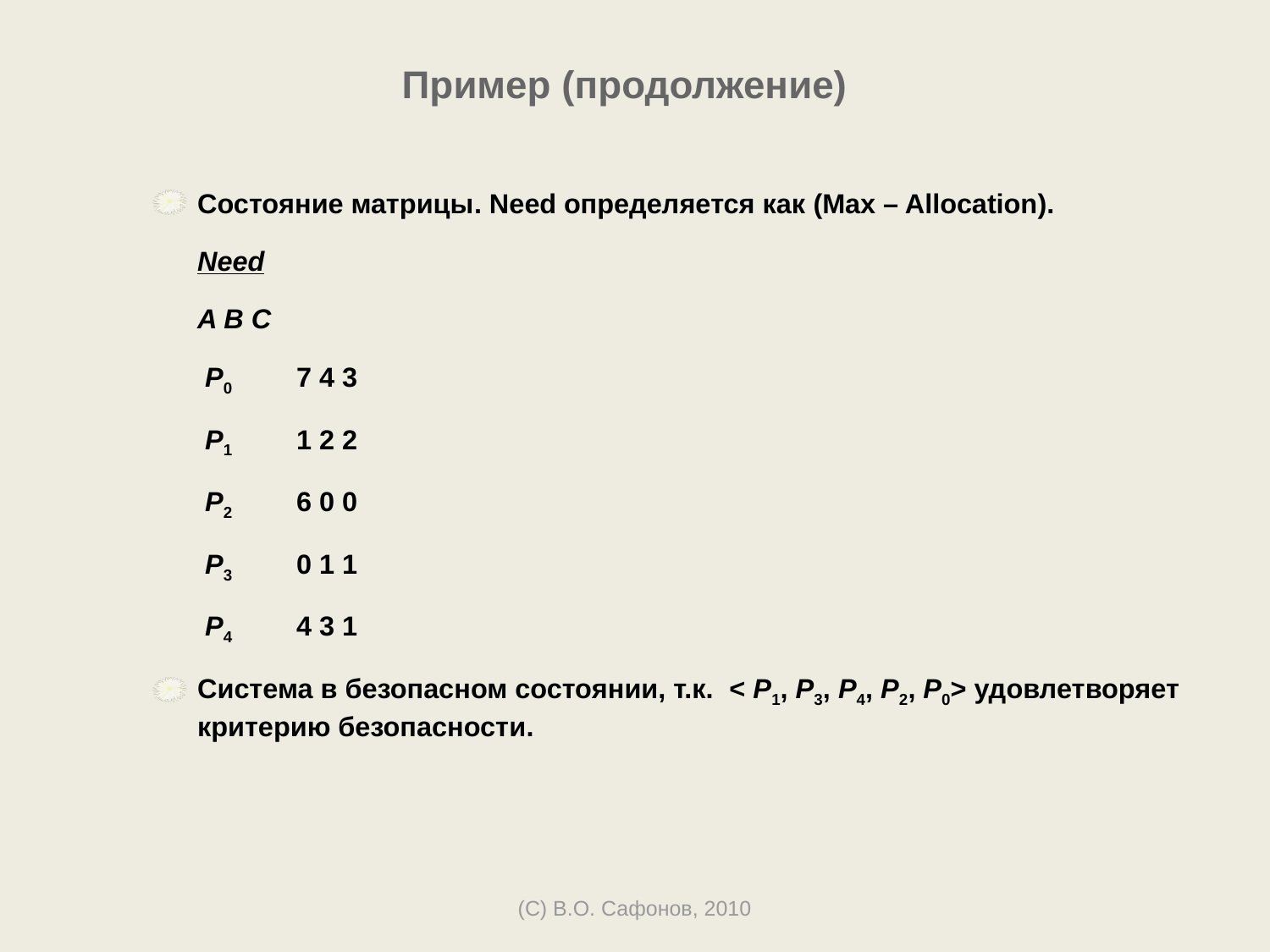

# Пример (продолжение)
Состояние матрицы. Need определяется как (Max – Allocation).
			Need
			A B C
		 P0	7 4 3
		 P1	1 2 2
		 P2	6 0 0
		 P3	0 1 1
		 P4	4 3 1
Система в безопасном состоянии, т.к.  < P1, P3, P4, P2, P0> удовлетворяет критерию безопасности.
(C) В.О. Сафонов, 2010